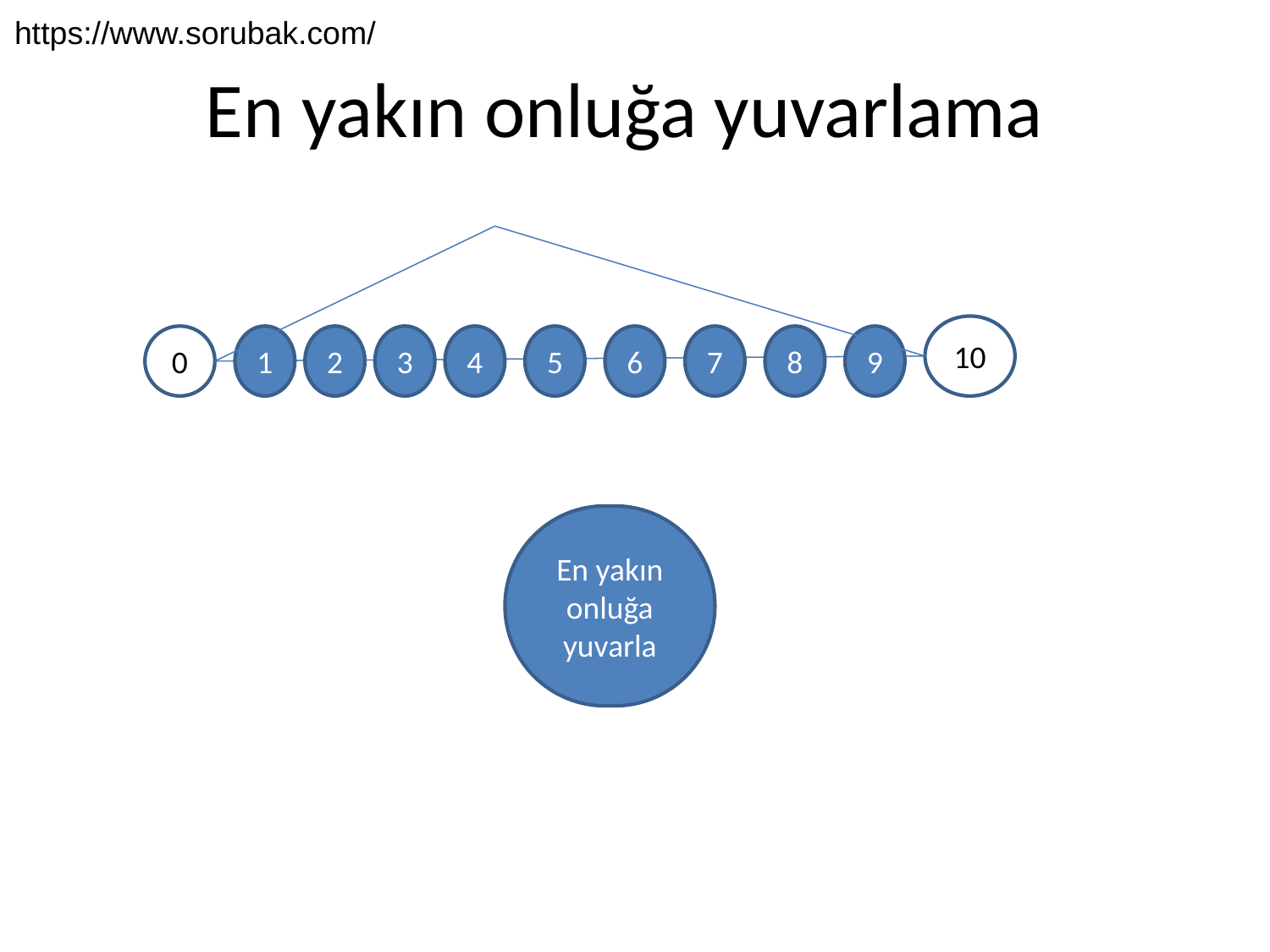

https://www.sorubak.com/
# En yakın onluğa yuvarlama
10
0
1
2
3
4
5
6
7
8
9
En yakın onluğa yuvarla